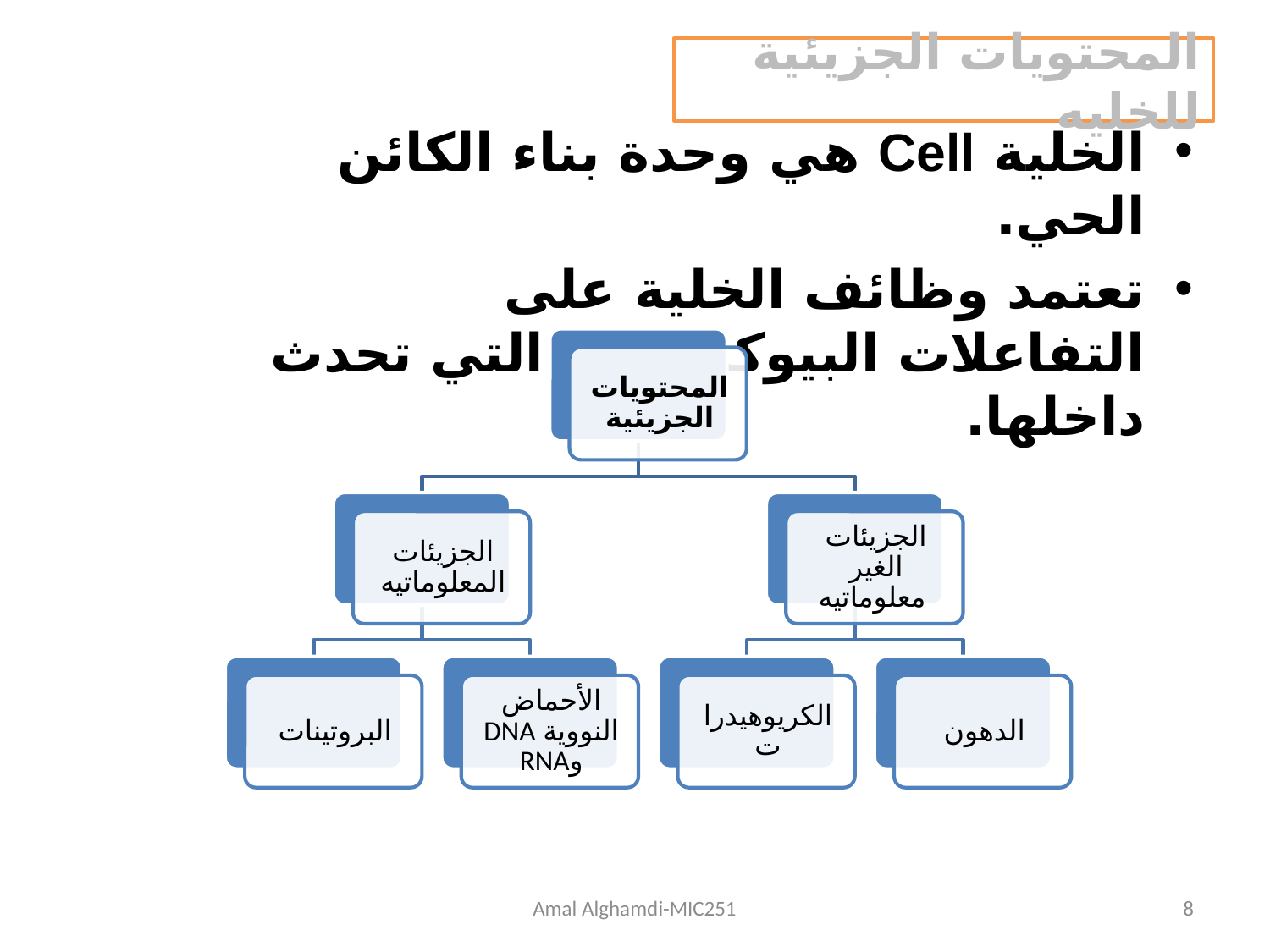

# المحتويات الجزيئية للخليه
الخلية Cell هي وحدة بناء الكائن الحي.
تعتمد وظائف الخلية على التفاعلات البيوكيميائية التي تحدث داخلها.

المحتويات الجزيئية
الجزيئات المعلوماتيه
البروتينات
الأحماض النووية DNA وRNA
الجزيئات الغير معلوماتيه
الكريوهيدرات
الدهون
Amal Alghamdi-MIC251
8